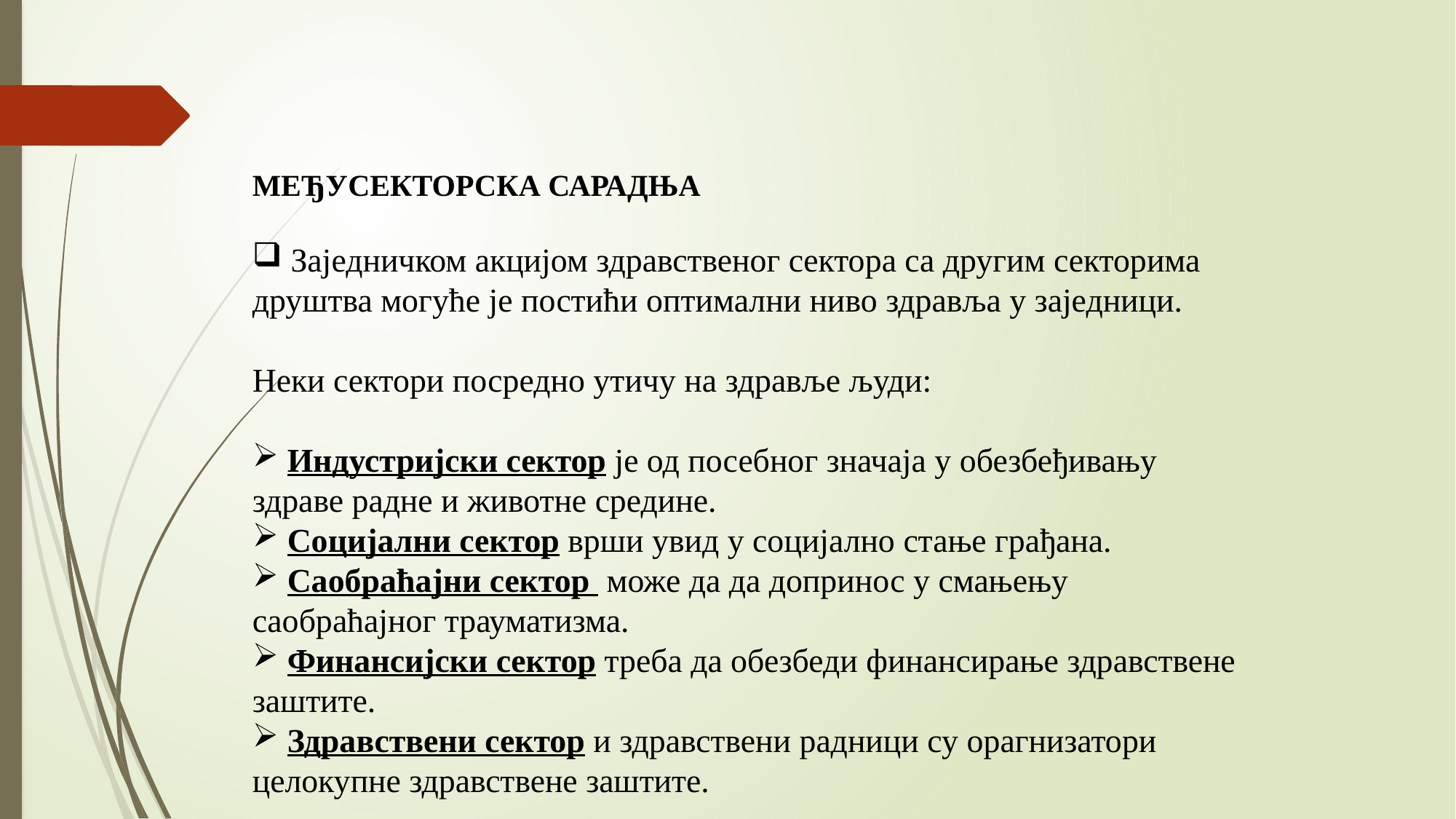

МЕЂУСЕКТОРСКА САРАДЊА

 Заједничком акцијом здравственог сектора са другим секторима
друштва могуће је постићи оптимални ниво здравља у заједници.

Неки сектори посредно утичу на здравље људи:

 Индустријски сектор је од посебног значаја у обезбеђивању
здраве радне и животне средине.
 Социјални сектор врши увид у социјално стање грађана.
 Саобраћајни сектор  може да да допринос у смањењу
саобраћајног трауматизма.
 Финансијски сектор треба да обезбеди финансирање здравствене
заштите.
 Здравствени сектор и здравствени радници су орагнизатори
целокупне здравствене заштите.